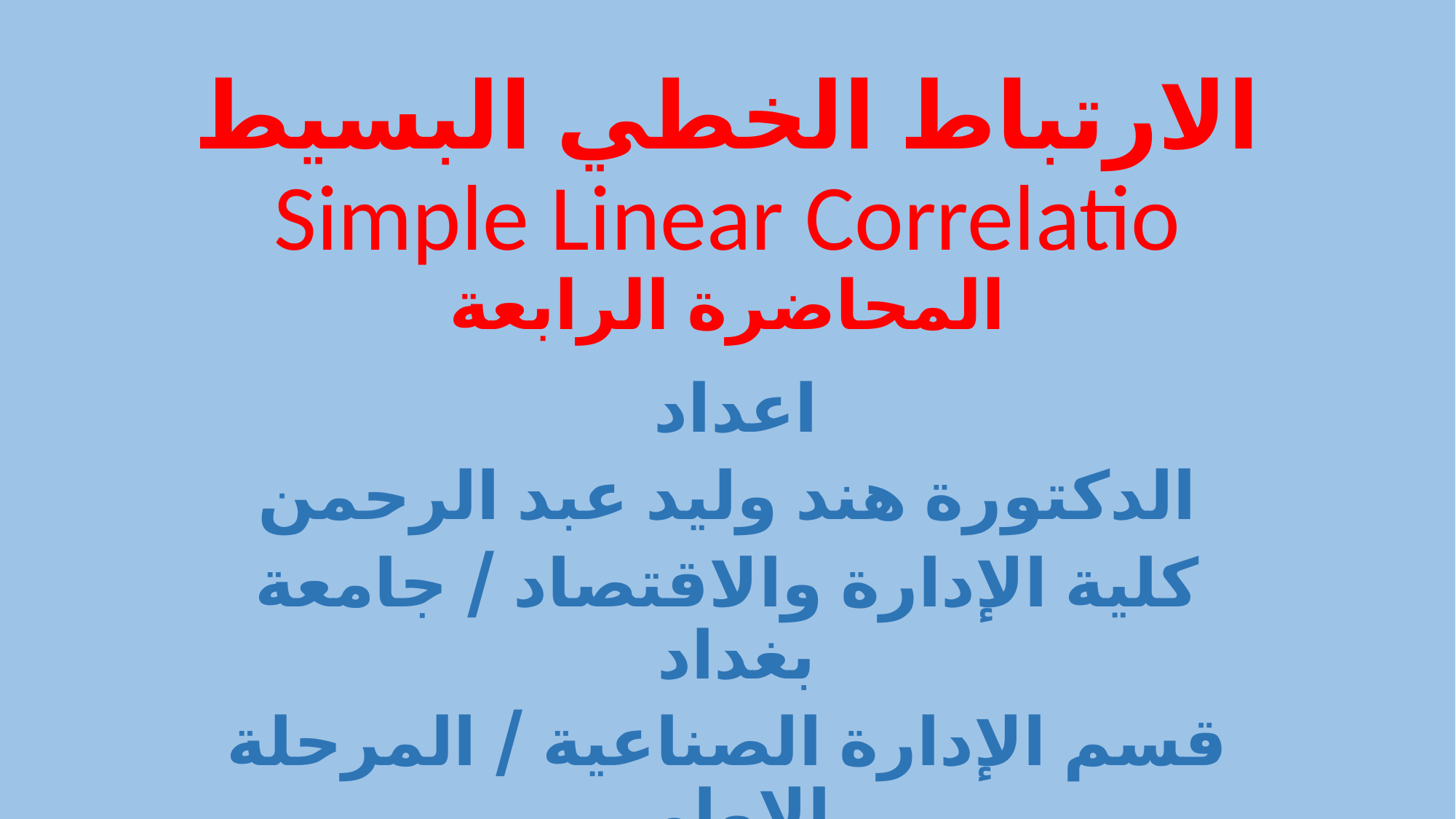

# الارتباط الخطي البسيط Simple Linear Correlatio المحاضرة الرابعة
اعداد
الدكتورة هند وليد عبد الرحمن
كلية الإدارة والاقتصاد / جامعة بغداد
قسم الإدارة الصناعية / المرحلة الاولى